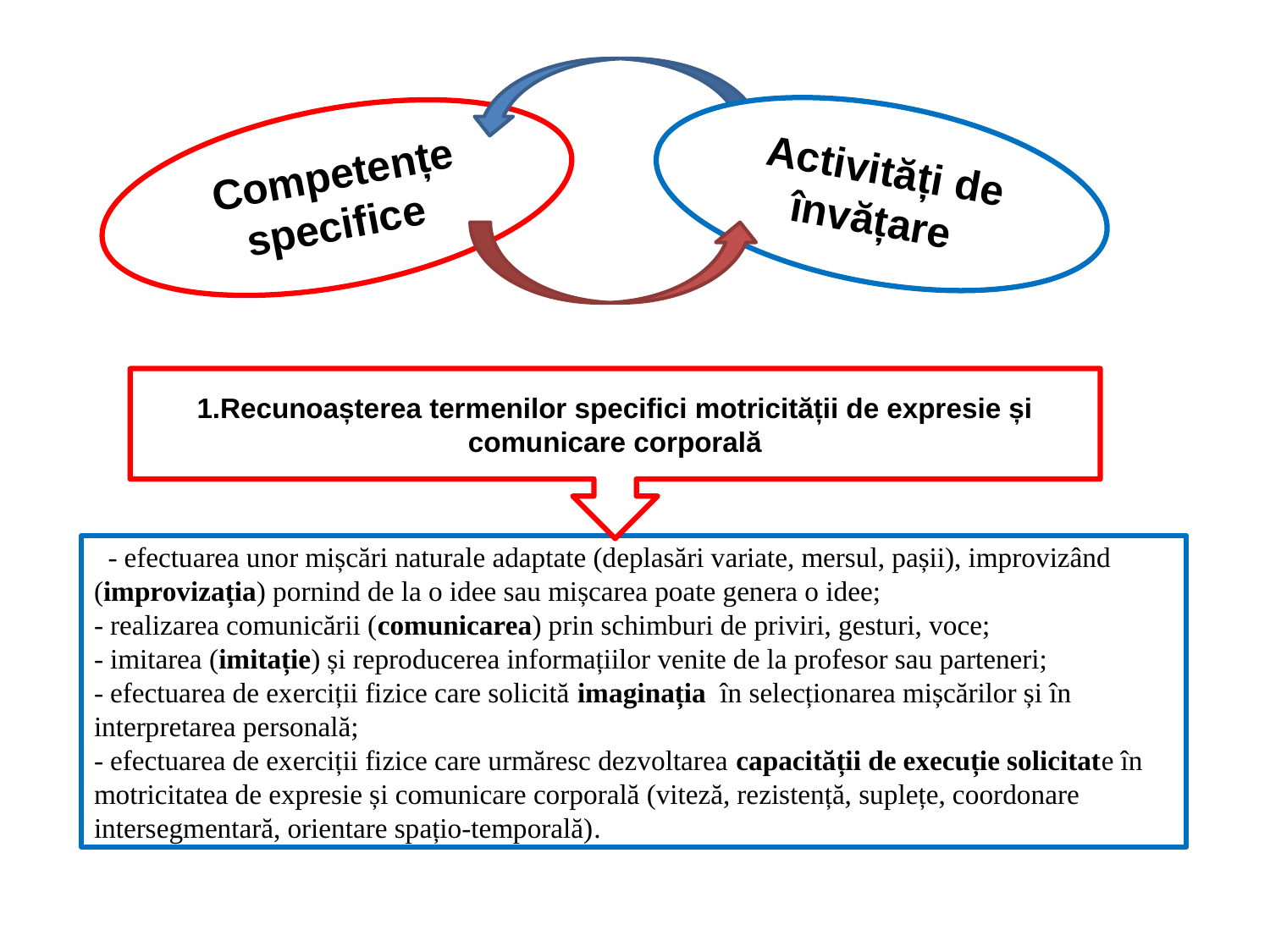

Activități de învățare
Competențe specifice

1.Recunoașterea termenilor specifici motricității de expresie și comunicare corporală
  - efectuarea unor mișcări naturale adaptate (deplasări variate, mersul, pașii), improvizând (improvizația) pornind de la o idee sau mișcarea poate genera o idee;
- realizarea comunicării (comunicarea) prin schimburi de priviri, gesturi, voce;
- imitarea (imitație) și reproducerea informațiilor venite de la profesor sau parteneri;
- efectuarea de exerciții fizice care solicită imaginația  în selecționarea mișcărilor și în interpretarea personală;
- efectuarea de exerciții fizice care urmăresc dezvoltarea capacității de execuție solicitate în motricitatea de expresie și comunicare corporală (viteză, rezistență, suplețe, coordonare intersegmentară, orientare spațio-temporală).